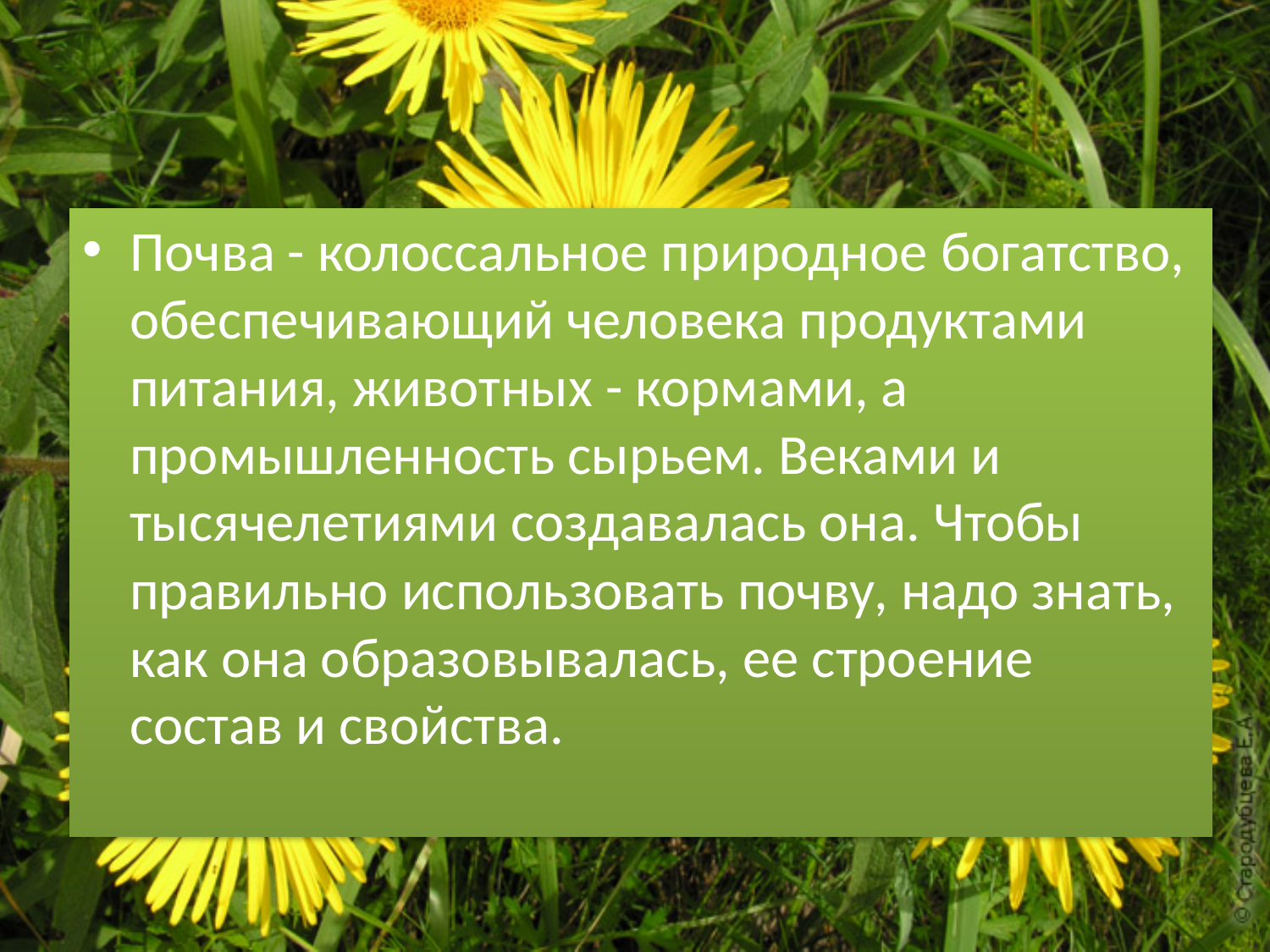

#
Почва - колоссальное природное богатство, обеспечивающий человека продуктами питания, животных - кормами, а промышленность сырьем. Веками и тысячелетиями создавалась она. Чтобы правильно использовать почву, надо знать, как она образовывалась, ее строение состав и свойства.